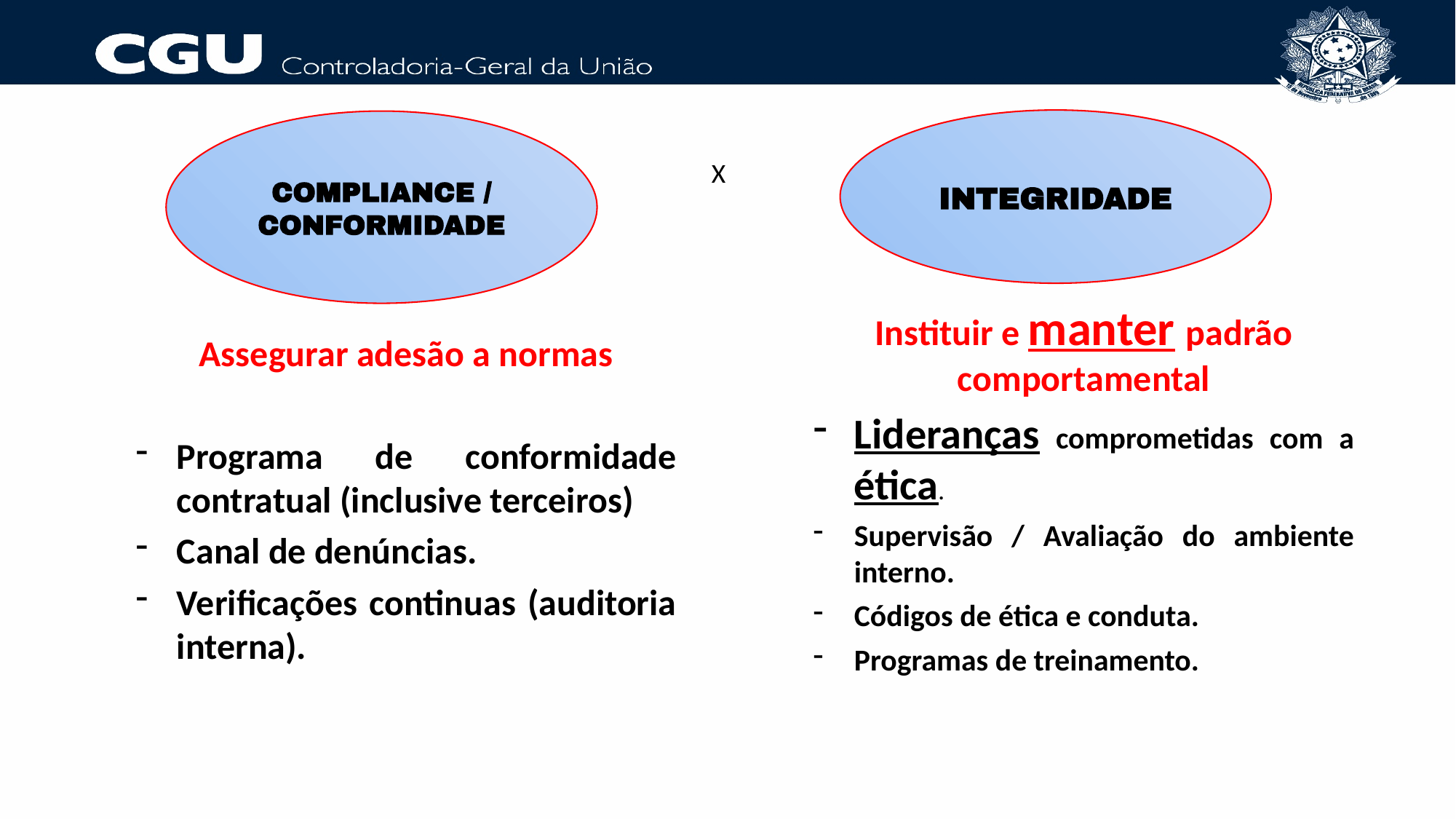

INTEGRIDADE
COMPLIANCE / CONFORMIDADE
X
Instituir e manter padrão comportamental
Lideranças comprometidas com a ética.
Supervisão / Avaliação do ambiente interno.
Códigos de ética e conduta.
Programas de treinamento.
Assegurar adesão a normas

Programa de conformidade contratual (inclusive terceiros)
Canal de denúncias.
Verificações continuas (auditoria interna).